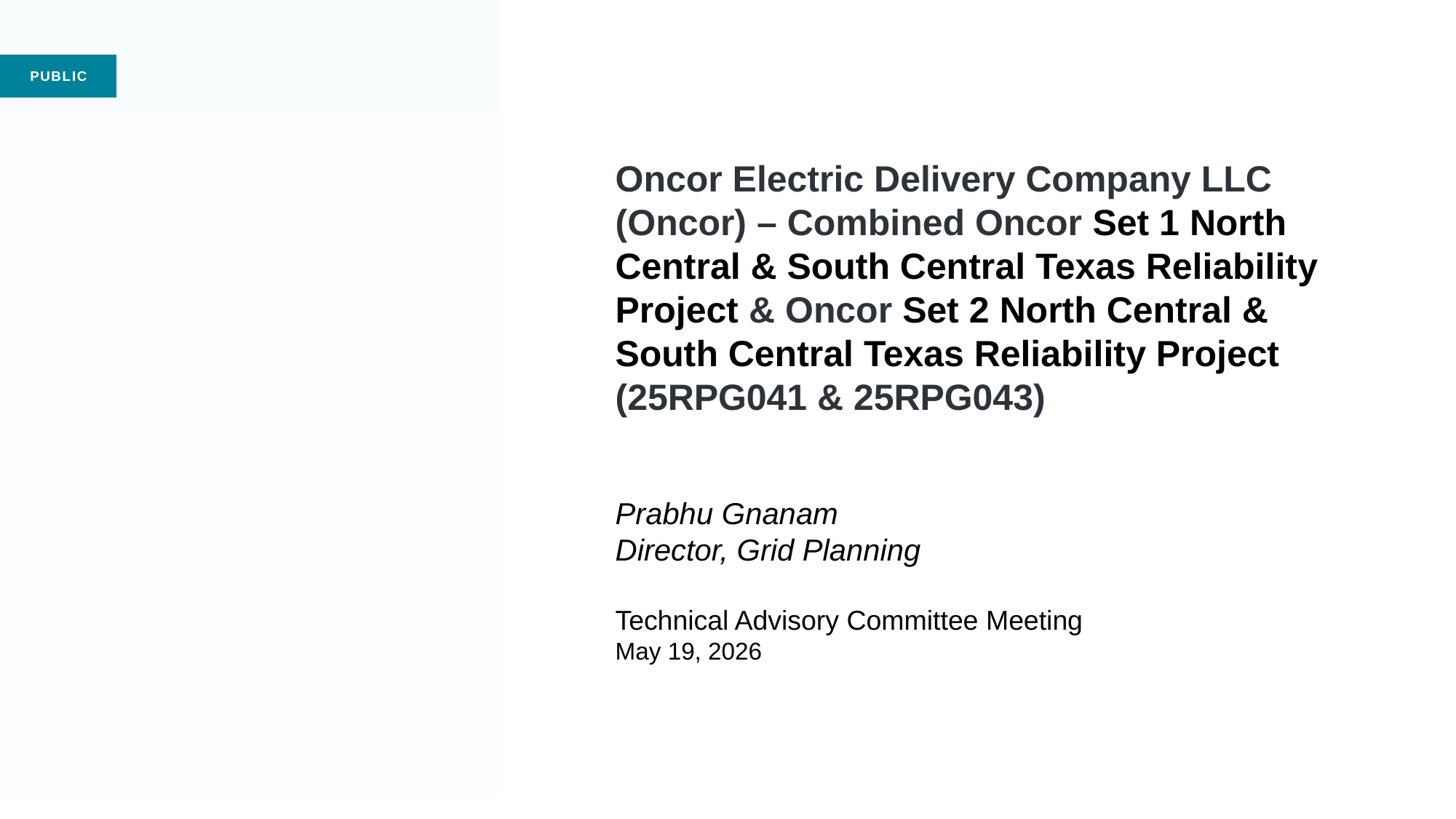

# Oncor Electric Delivery Company LLC (Oncor) – Combined Oncor Set 1 North Central & South Central Texas Reliability Project & Oncor Set 2 North Central & South Central Texas Reliability Project (25RPG041 & 25RPG043) Prabhu Gnanam Director, Grid Planning Technical Advisory Committee Meeting May 19, 2026